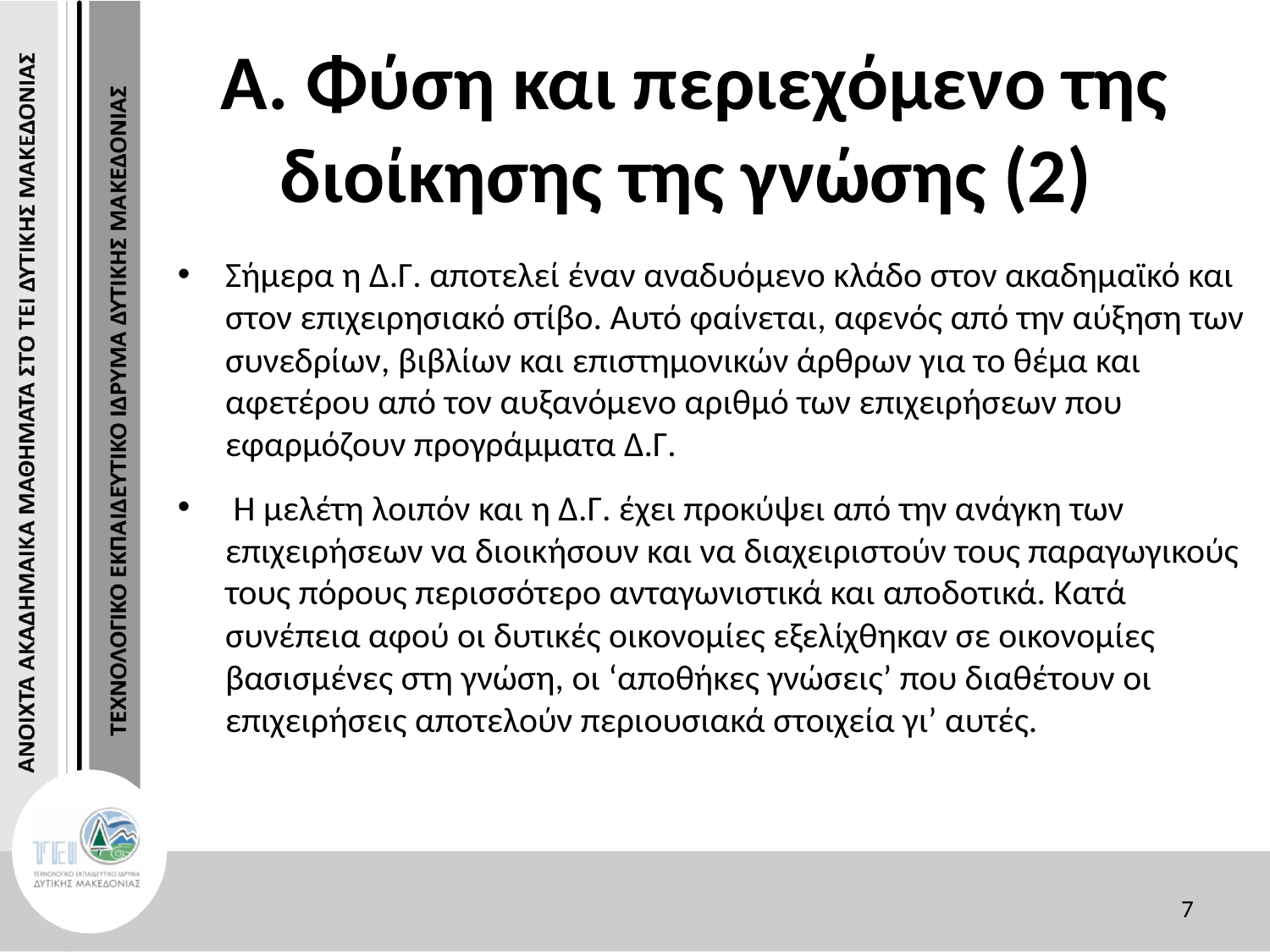

# Α. Φύση και περιεχόμενο της διοίκησης της γνώσης (2)
Σήμερα η Δ.Γ. αποτελεί έναν αναδυόμενο κλάδο στον ακαδημαϊκό και στον επιχειρησιακό στίβο. Αυτό φαίνεται, αφενός από την αύξηση των συνεδρίων, βιβλίων και επιστημονικών άρθρων για το θέμα και αφετέρου από τον αυξανόμενο αριθμό των επιχειρήσεων που εφαρμόζουν προγράμματα Δ.Γ.
 Η μελέτη λοιπόν και η Δ.Γ. έχει προκύψει από την ανάγκη των επιχειρήσεων να διοικήσουν και να διαχειριστούν τους παραγωγικούς  τους πόρους περισσότερο ανταγωνιστικά και αποδοτικά. Κατά συνέπεια αφού οι δυτικές οικονομίες εξελίχθηκαν σε οικονομίες βασισμένες στη γνώση, οι ‘αποθήκες γνώσεις’ που διαθέτουν οι επιχειρήσεις αποτελούν περιουσιακά στοιχεία γι’ αυτές.

7